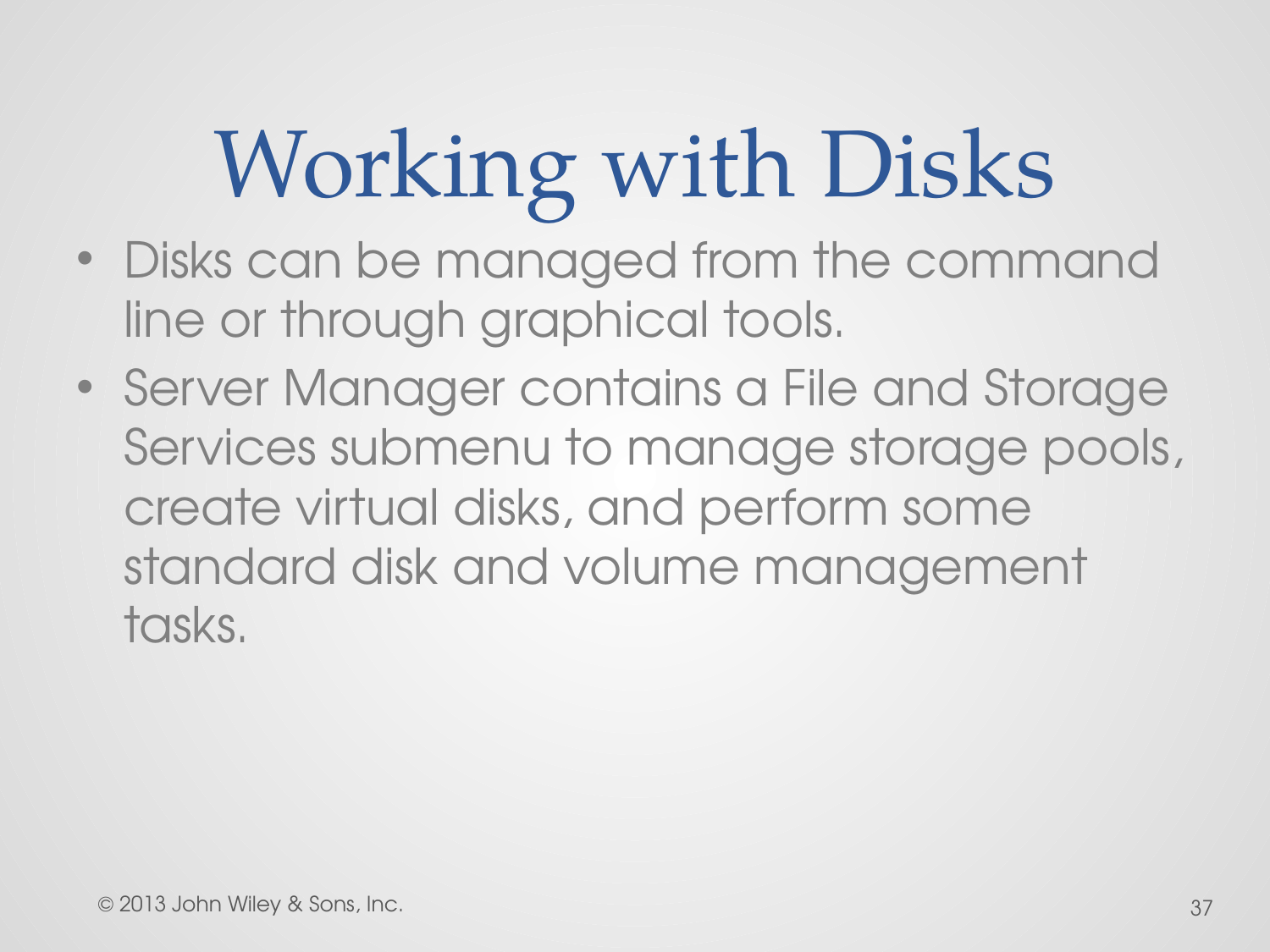

# Working with Disks
Disks can be managed from the command line or through graphical tools.
Server Manager contains a File and Storage Services submenu to manage storage pools, create virtual disks, and perform some standard disk and volume management tasks.
© 2013 John Wiley & Sons, Inc.
37